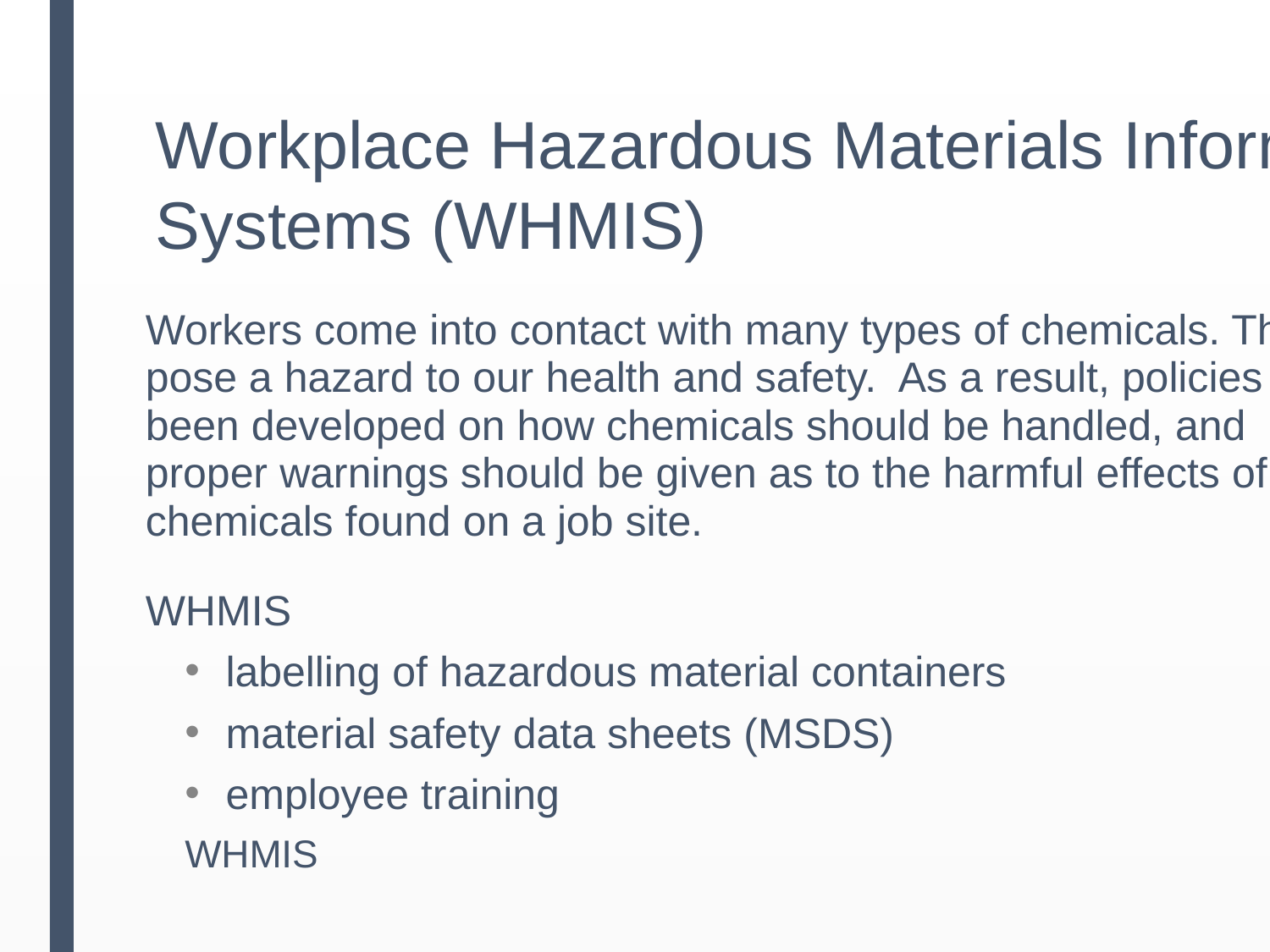

# Workplace Hazardous Materials Information Systems (WHMIS)
Workers come into contact with many types of chemicals. They pose a hazard to our health and safety.  As a result, policies have been developed on how chemicals should be handled, and proper warnings should be given as to the harmful effects of any chemicals found on a job site.
WHMIS
labelling of hazardous material containers
material safety data sheets (MSDS)
employee training
WHMIS